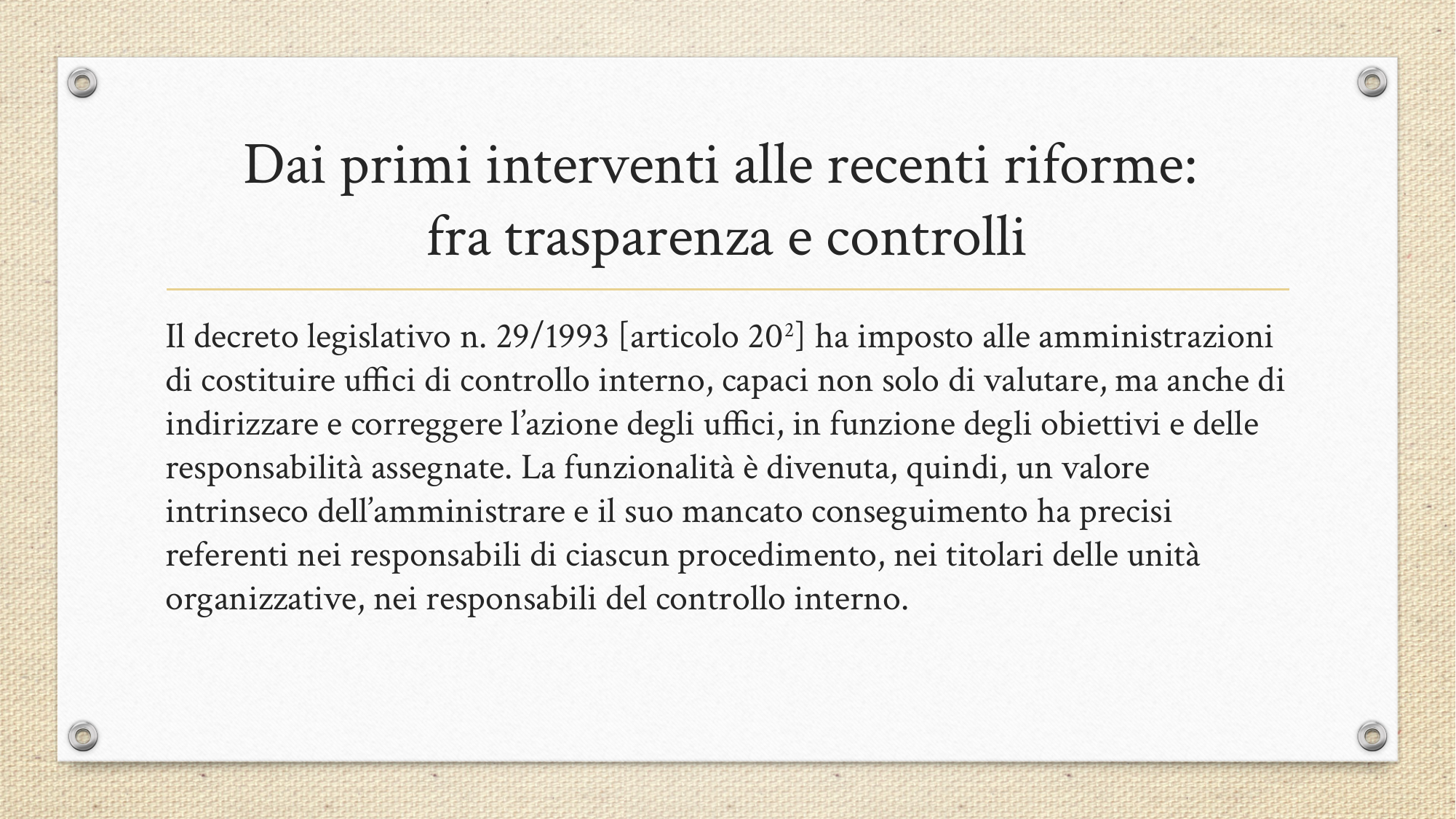

# Dai primi interventi alle recenti riforme: fra trasparenza e controlli
Il decreto legislativo n. 29/1993 [articolo 202] ha imposto alle amministrazioni di costituire uffici di controllo interno, capaci non solo di valutare, ma anche di indirizzare e correggere l’azione degli uffici, in funzione degli obiettivi e delle responsabilità assegnate. La funzionalità è divenuta, quindi, un valore intrinseco dell’amministrare e il suo mancato conseguimento ha precisi referenti nei responsabili di ciascun procedimento, nei titolari delle unità organizzative, nei responsabili del controllo interno.